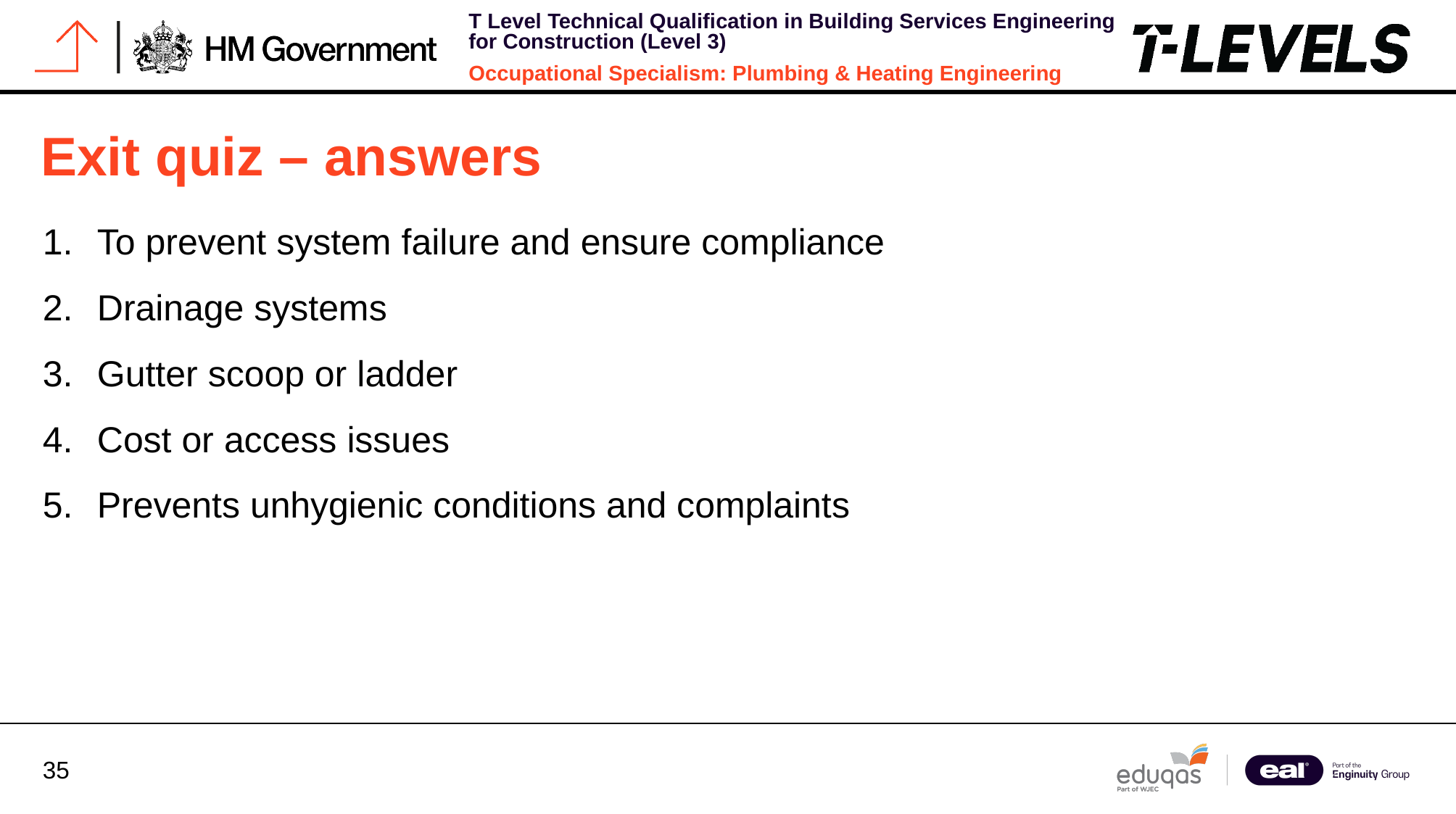

# Exit quiz – answers
To prevent system failure and ensure compliance
Drainage systems
Gutter scoop or ladder
Cost or access issues
Prevents unhygienic conditions and complaints